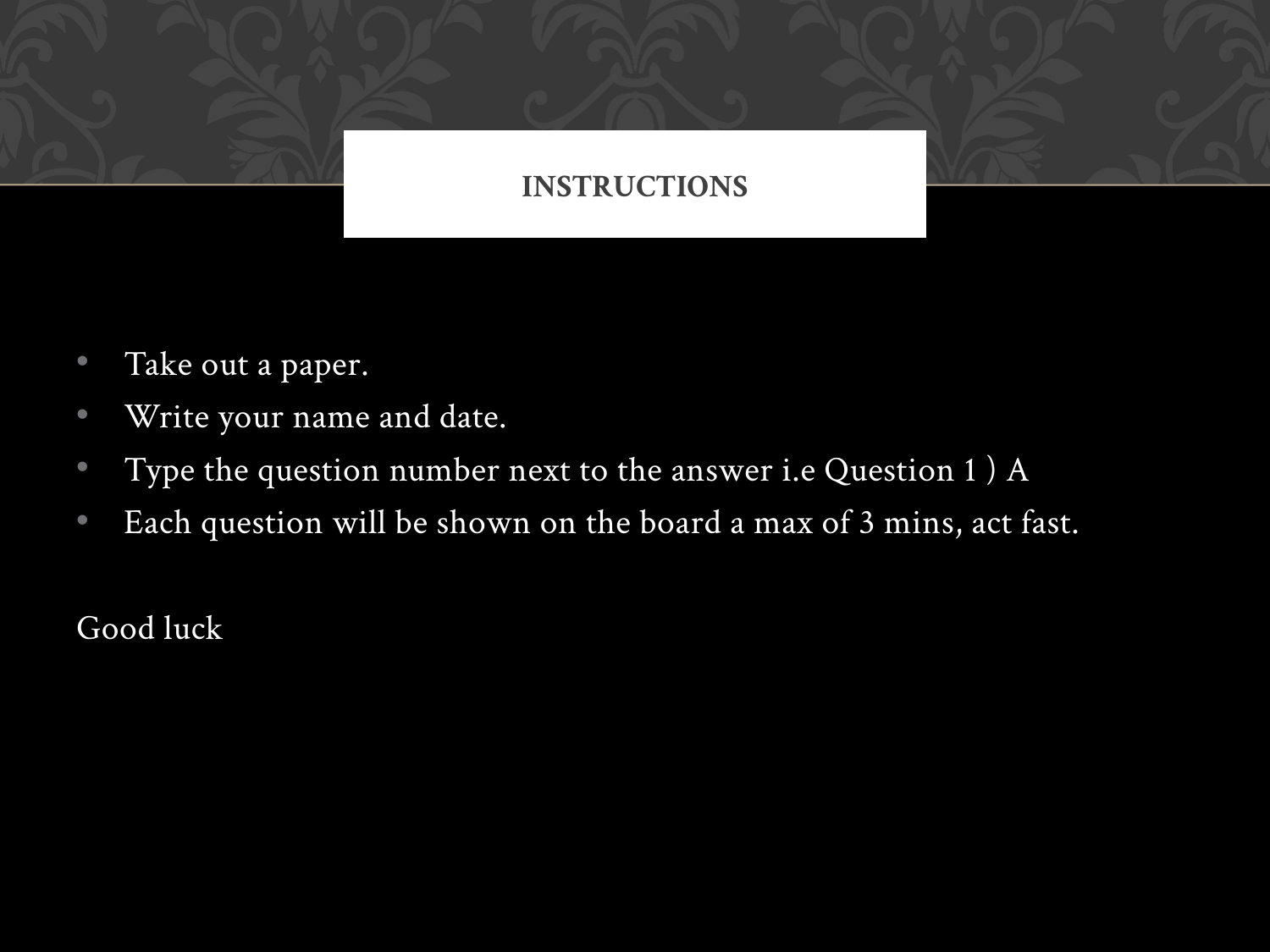

# Instructions

Take out a paper.
Write your name and date.
Type the question number next to the answer i.e Question 1 ) A
Each question will be shown on the board a max of 3 mins, act fast.

Good luck